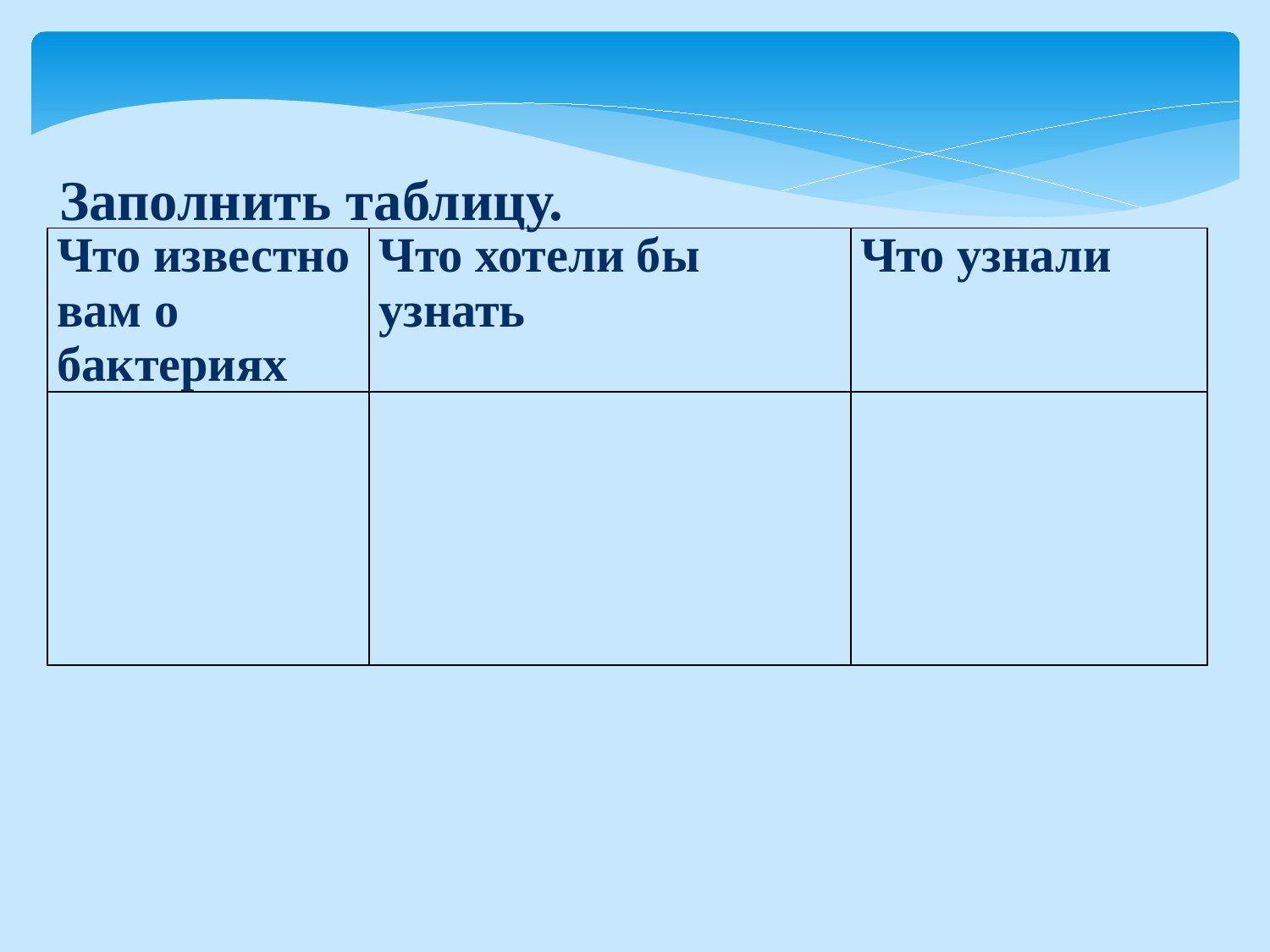

Заполнить таблицу.
| Что известно вам о бактериях | Что хотели бы узнать | Что узнали |
| --- | --- | --- |
|  |  |  |